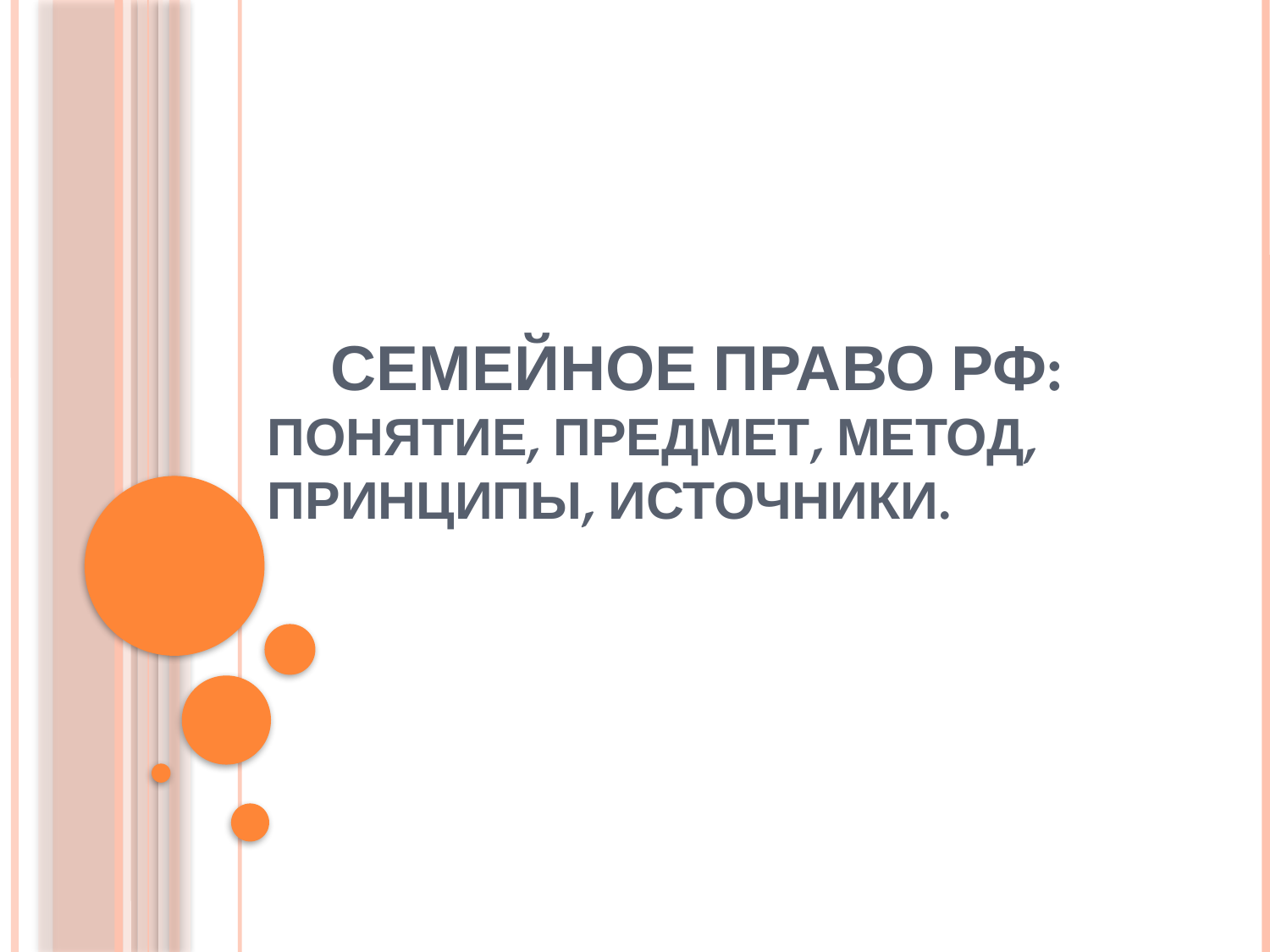

# Семейное право РФ: понятие, предмет, метод, принципы, источники.